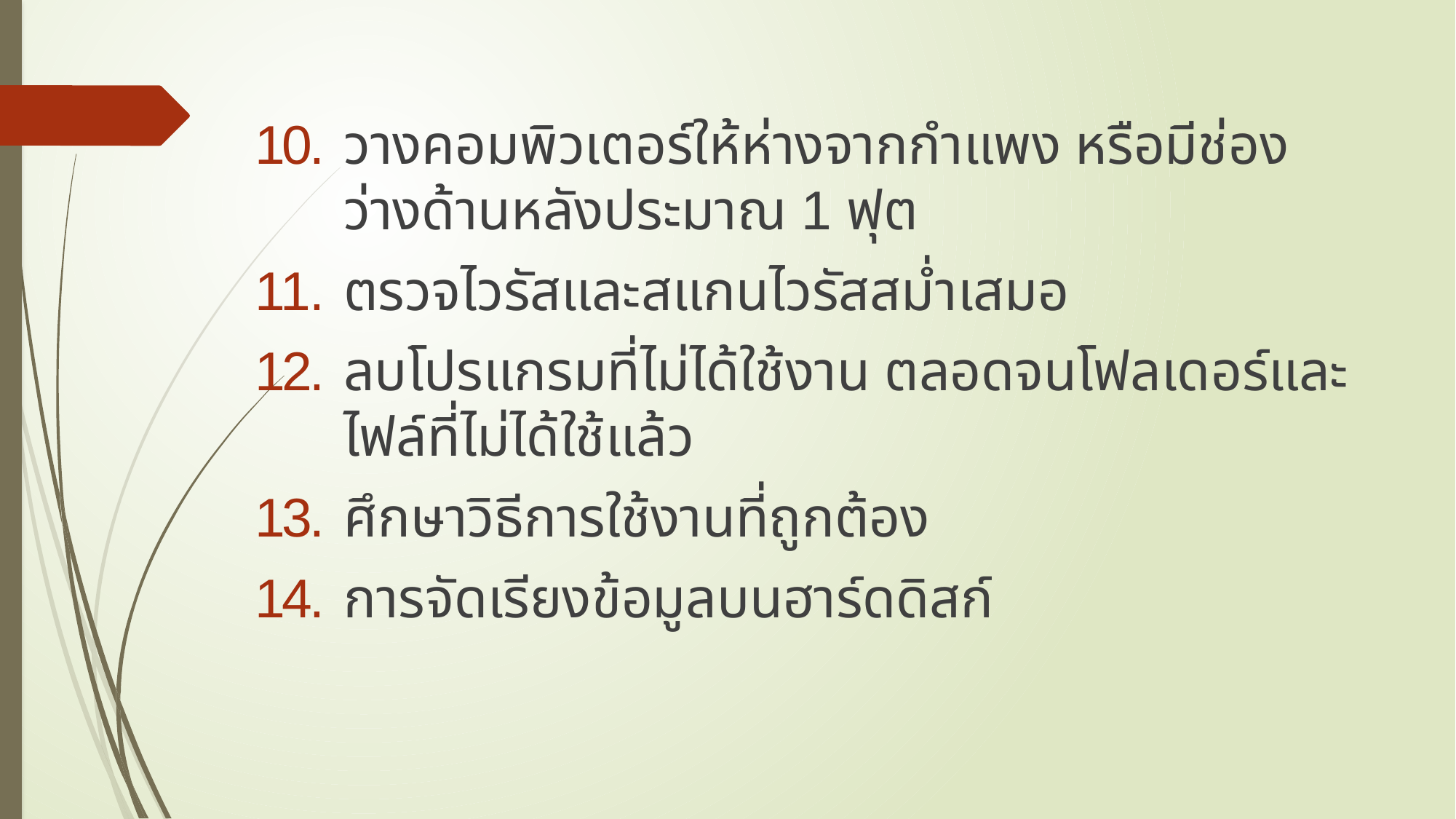

วางคอมพิวเตอร์ให้ห่างจากกำแพง หรือมีช่องว่างด้านหลังประมาณ 1 ฟุต
ตรวจไวรัสและสแกนไวรัสสม่ำเสมอ
ลบโปรแกรมที่ไม่ได้ใช้งาน ตลอดจนโฟลเดอร์และไฟล์ที่ไม่ได้ใช้แล้ว
ศึกษาวิธีการใช้งานที่ถูกต้อง
การจัดเรียงข้อมูลบนฮาร์ดดิสก์